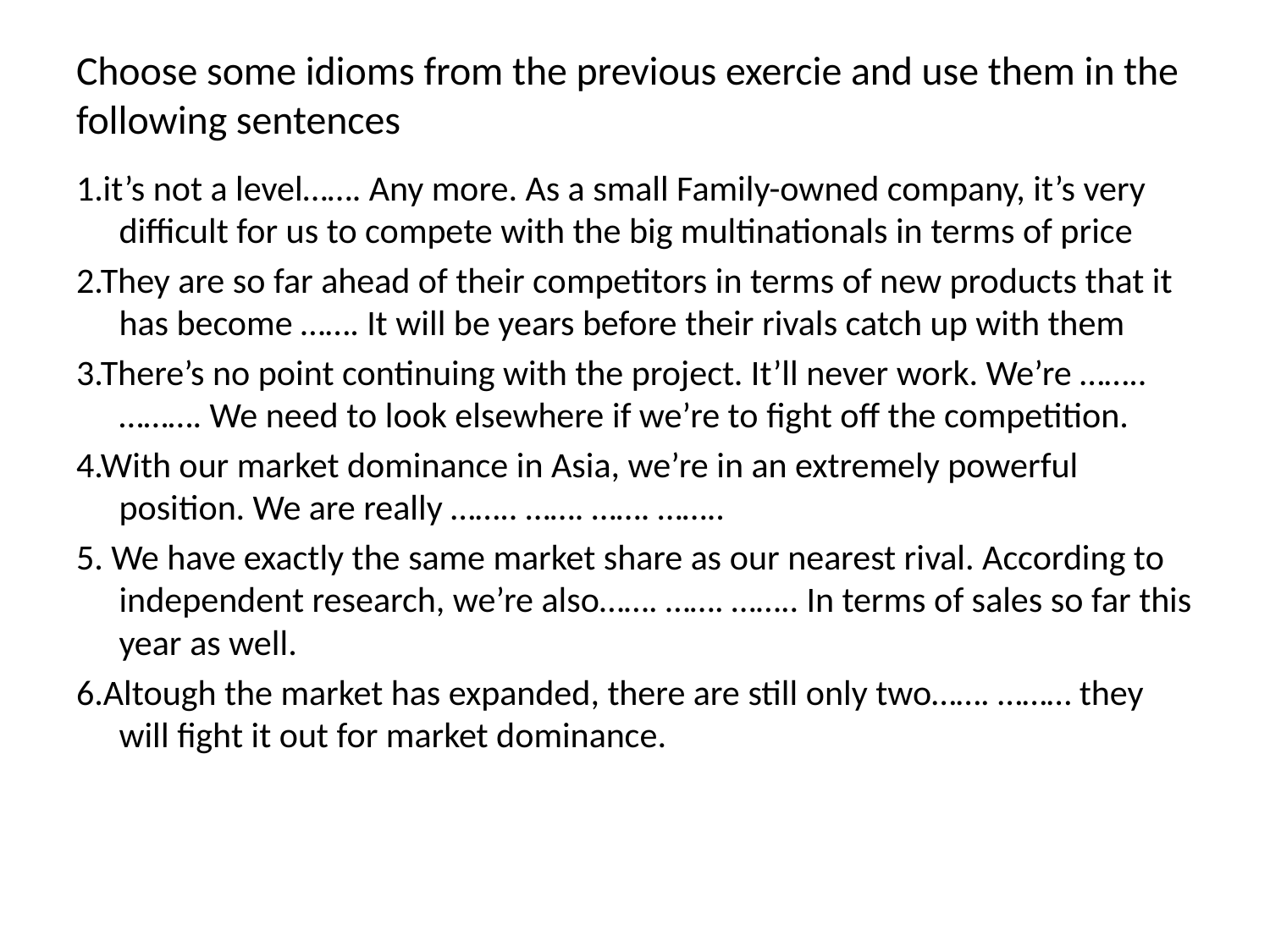

# Choose some idioms from the previous exercie and use them in the following sentences
1.it’s not a level……. Any more. As a small Family-owned company, it’s very difficult for us to compete with the big multinationals in terms of price
2.They are so far ahead of their competitors in terms of new products that it has become ……. It will be years before their rivals catch up with them
3.There’s no point continuing with the project. It’ll never work. We’re ……..  ………. We need to look elsewhere if we’re to fight off the competition.
4.With our market dominance in Asia, we’re in an extremely powerful position. We are really …….. ……. ……. ……..
5. We have exactly the same market share as our nearest rival. According to independent research, we’re also……. ……. …….. In terms of sales so far this year as well.
6.Altough the market has expanded, there are still only two……. ……… they will fight it out for market dominance.